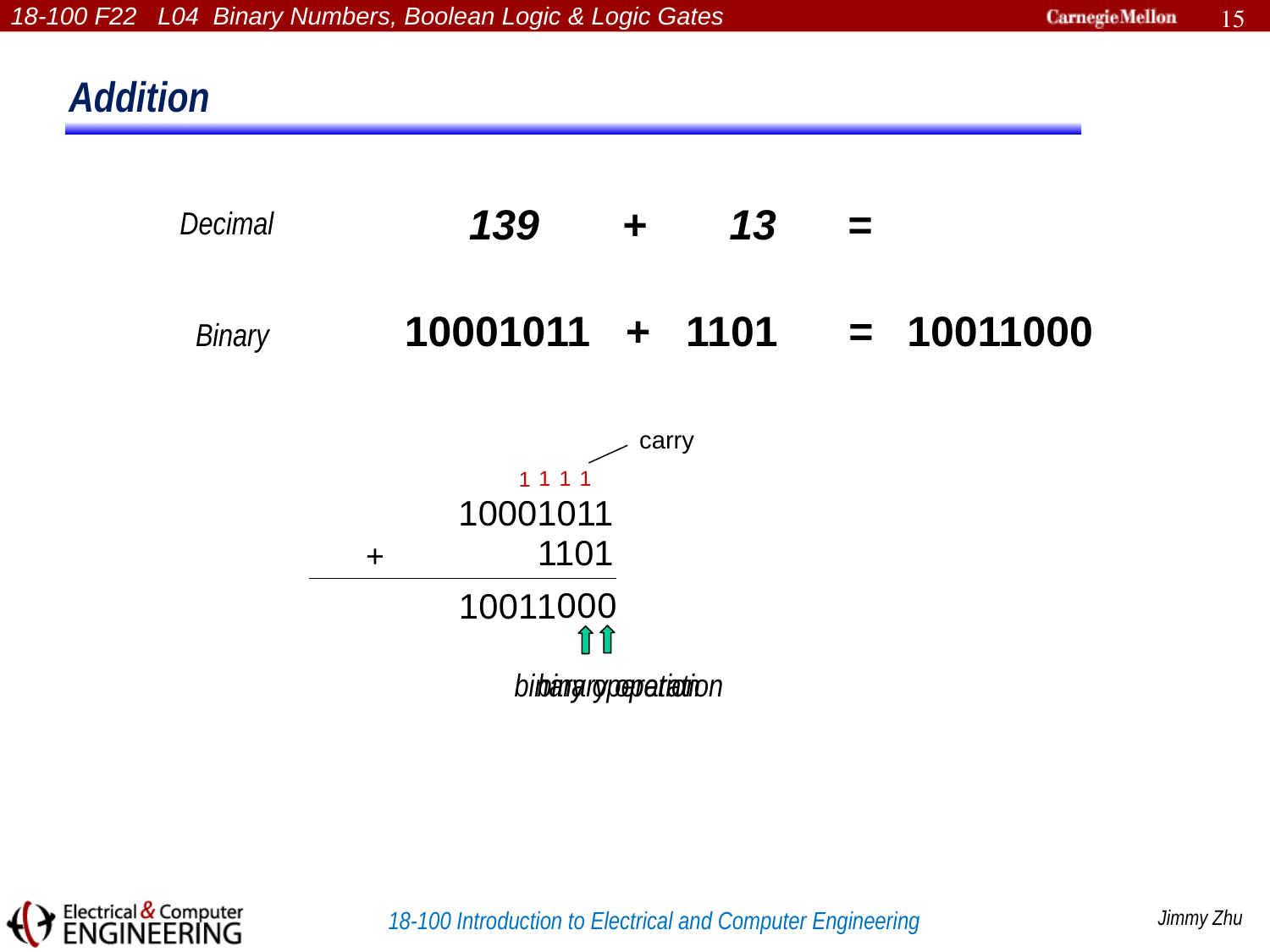

15
Addition

139       +       13      =
Decimal
10011000
10001011   +   1101      =
Binary
carry
1
0
1
0
1
0
1
1
10001011
1101
+
1
0
0
1

binary operation

binary operation